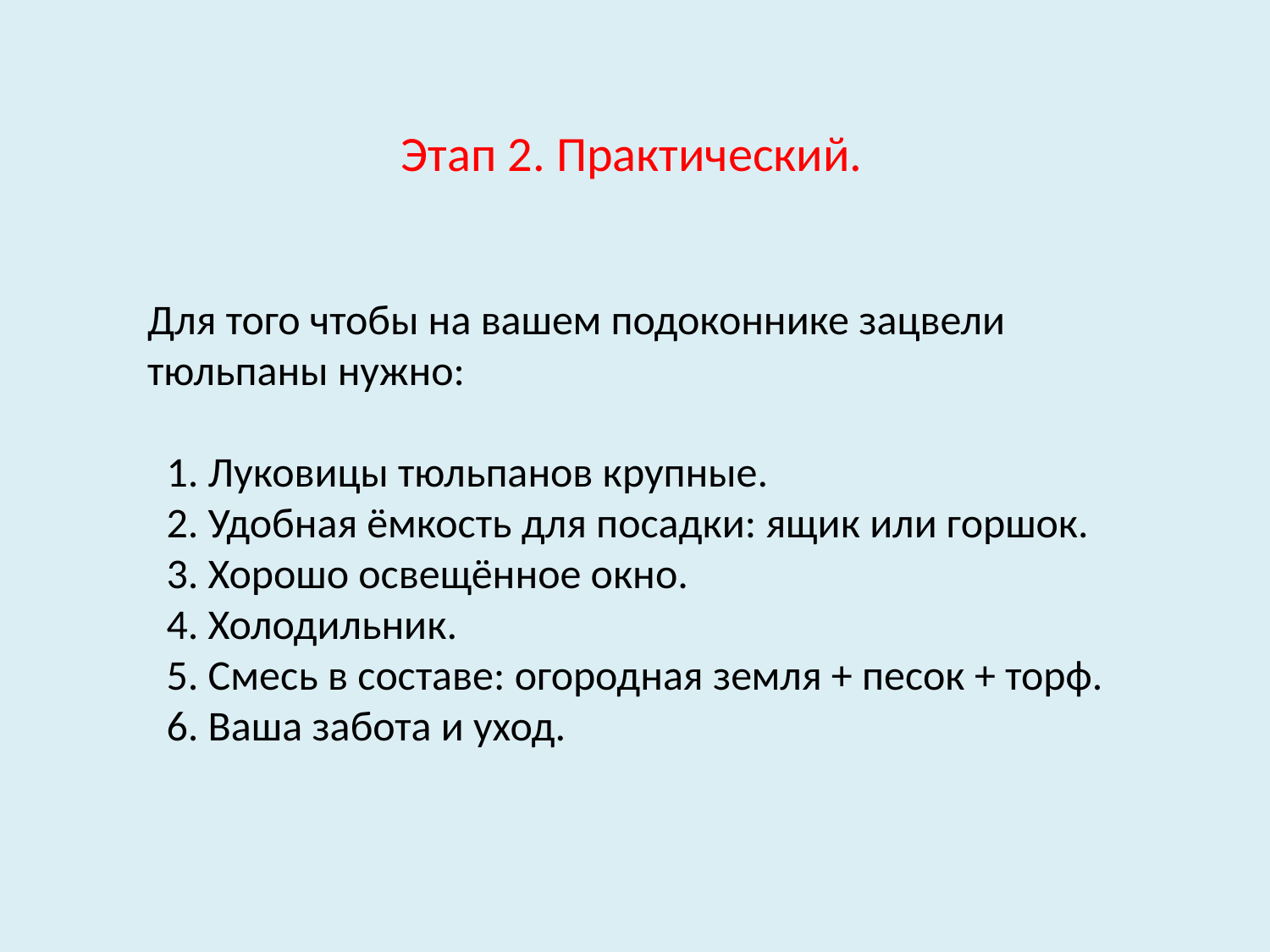

Этап 2. Практический.
Для того чтобы на вашем подоконнике зацвели тюльпаны нужно:

  1. Луковицы тюльпанов крупные.
  2. Удобная ёмкость для посадки: ящик или горшок.
  3. Хорошо освещённое окно.
  4. Холодильник.
  5. Смесь в составе: огородная земля + песок + торф.
  6. Ваша забота и уход.